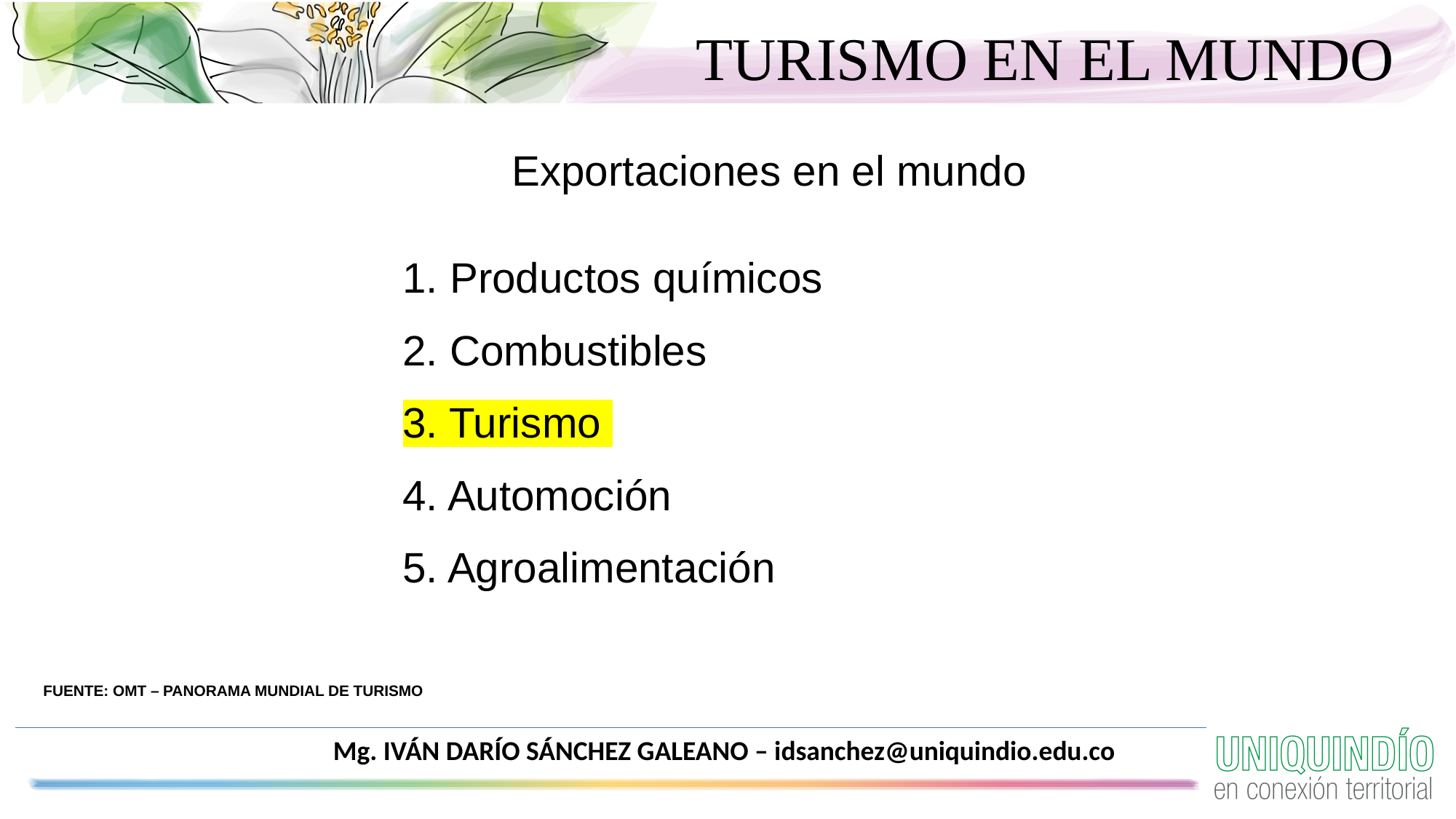

TURISMO EN EL MUNDO
Exportaciones en el mundo
1. Productos químicos
2. Combustibles
3. Turismo
4. Automoción
5. Agroalimentación
FUENTE: OMT – PANORAMA MUNDIAL DE TURISMO
Mg. IVÁN DARÍO SÁNCHEZ GALEANO – idsanchez@uniquindio.edu.co